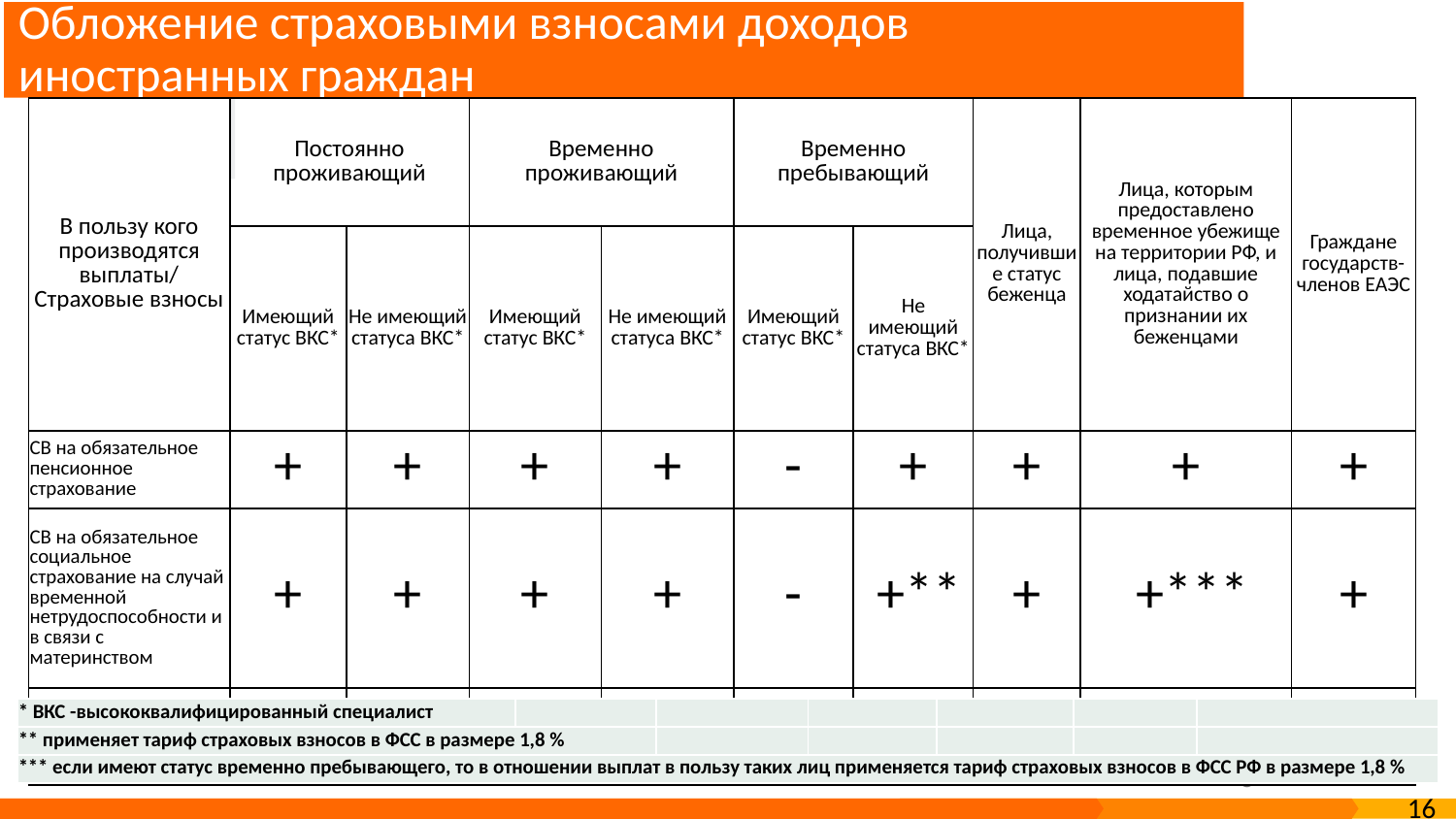

Обложение страховыми взносами доходов
иностранных граждан

| В пользу кого производятся выплаты/ Страховые взносы | Постоянно проживающий |  | Временно проживающий |  | Временно пребывающий |  | Лица, получившие статус беженца | Лица, которым предоставлено временное убежище на территории РФ, и лица, подавшие ходатайство о признании их беженцами | Граждане государств-членов ЕАЭС |
| --- | --- | --- | --- | --- | --- | --- | --- | --- | --- |
|  | Имеющий статус ВКС\* | Не имеющий статуса ВКС\* | Имеющий статус ВКС\* | Не имеющий статуса ВКС\* | Имеющий статус ВКС\* | Не имеющий статуса ВКС\* |  |  |  |
| СВ на обязательное пенсионное страхование | + | + | + | + | - | + | + | + | + |
| СВ на обязательное социальное страхование на случай временной нетрудоспособности и в связи с материнством | + | + | + | + | - | +\*\* | + | +\*\*\* | + |
| СВ на обязательное медицинское страхование | - | + | - | + | - | - | + | + | + |
| \* ВКС -высококвалифицированный специалист |  |  |  |  |  |  |
| --- | --- | --- | --- | --- | --- | --- |
| \*\* применяет тариф страховых взносов в ФСС в размере 1,8 % |  |  |  |  |  |  |
| \*\*\* если имеют статус временно пребывающего, то в отношении выплат в пользу таких лиц применяется тариф страховых взносов в ФСС РФ в размере 1,8 % |  |  |  |  |  |  |
6
16